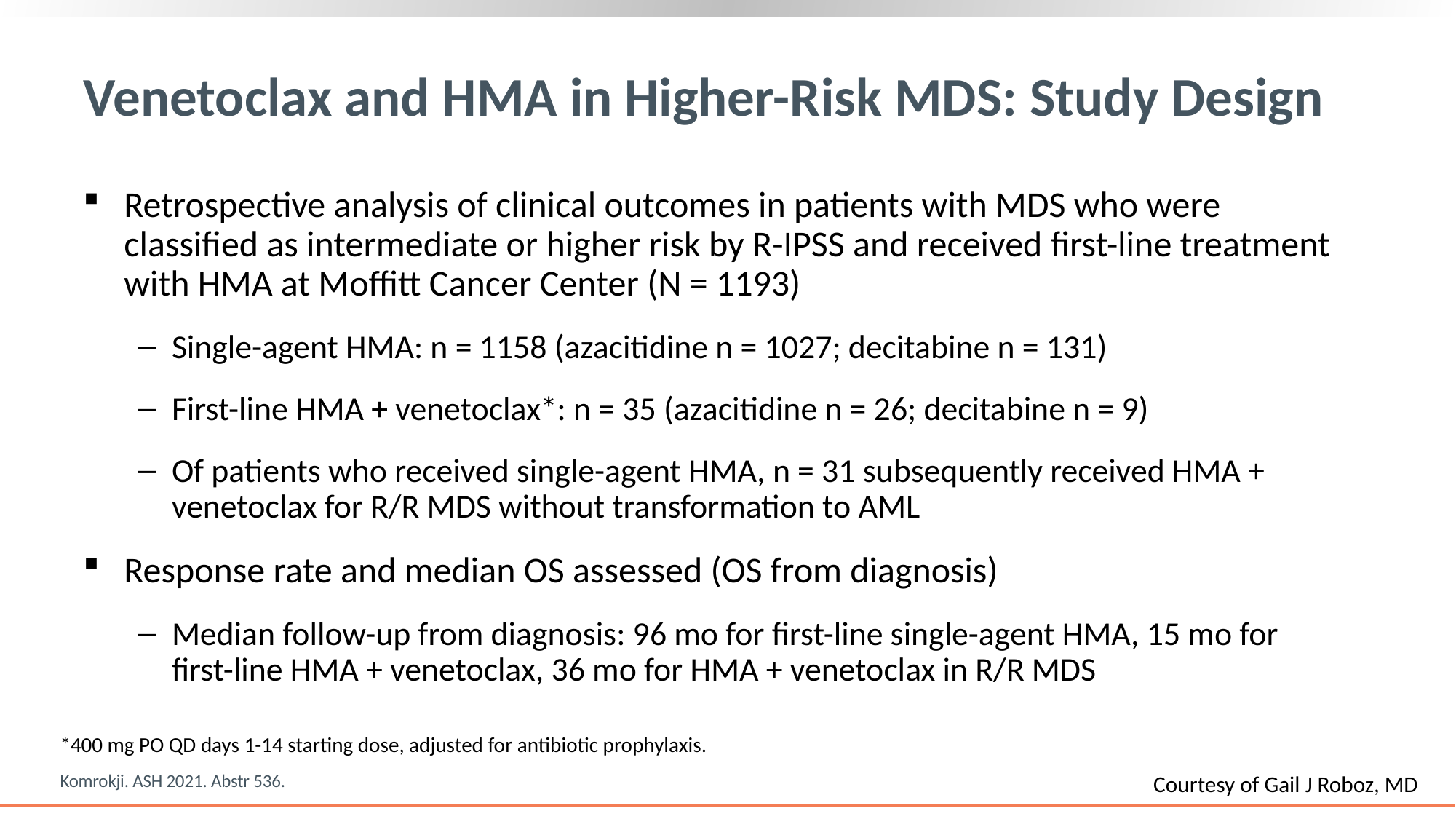

# Venetoclax and HMA in Higher-Risk MDS: Study Design
Retrospective analysis of clinical outcomes in patients with MDS who were classified as intermediate or higher risk by R-IPSS and received first-line treatment with HMA at Moffitt Cancer Center (N = 1193)
Single-agent HMA: n = 1158 (azacitidine n = 1027; decitabine n = 131)
First-line HMA + venetoclax*: n = 35 (azacitidine n = 26; decitabine n = 9)
Of patients who received single-agent HMA, n = 31 subsequently received HMA + venetoclax for R/R MDS without transformation to AML
Response rate and median OS assessed (OS from diagnosis)
Median follow-up from diagnosis: 96 mo for first-line single-agent HMA, 15 mo for
first-line HMA + venetoclax, 36 mo for HMA + venetoclax in R/R MDS
*400 mg PO QD days 1-14 starting dose, adjusted for antibiotic prophylaxis.
Komrokji. ASH 2021. Abstr 536.
Courtesy of Gail J Roboz, MD